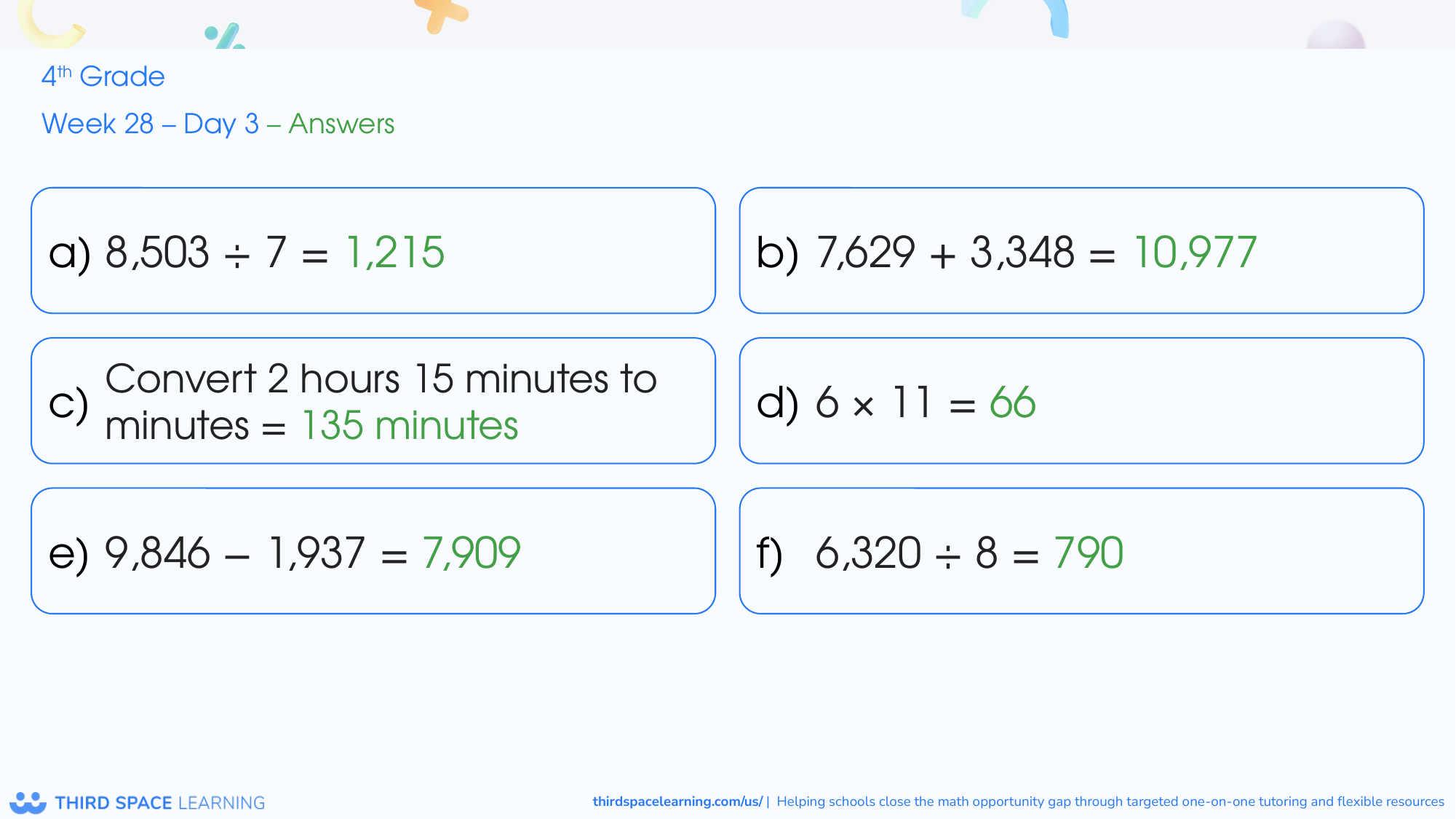

4th Grade
Week 28 – Day 3 – Answers
8,503 ÷ 7 = 1,215
7,629 + 3,348 = 10,977
Convert 2 hours 15 minutes to minutes = 135 minutes
6 × 11 = 66
9,846 − 1,937 = 7,909
6,320 ÷ 8 = 790